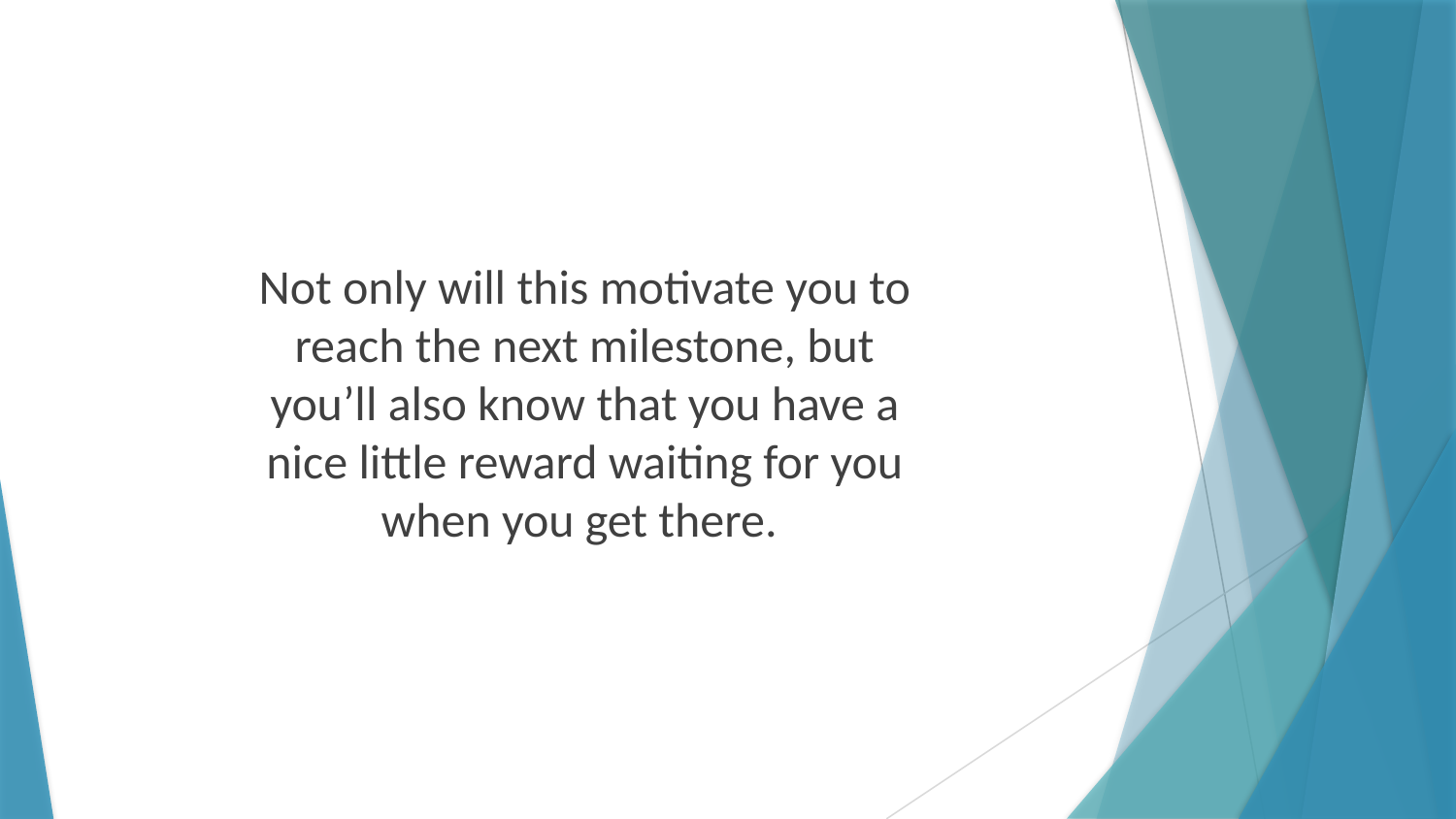

Not only will this motivate you to reach the next milestone, but you’ll also know that you have a nice little reward waiting for you when you get there.